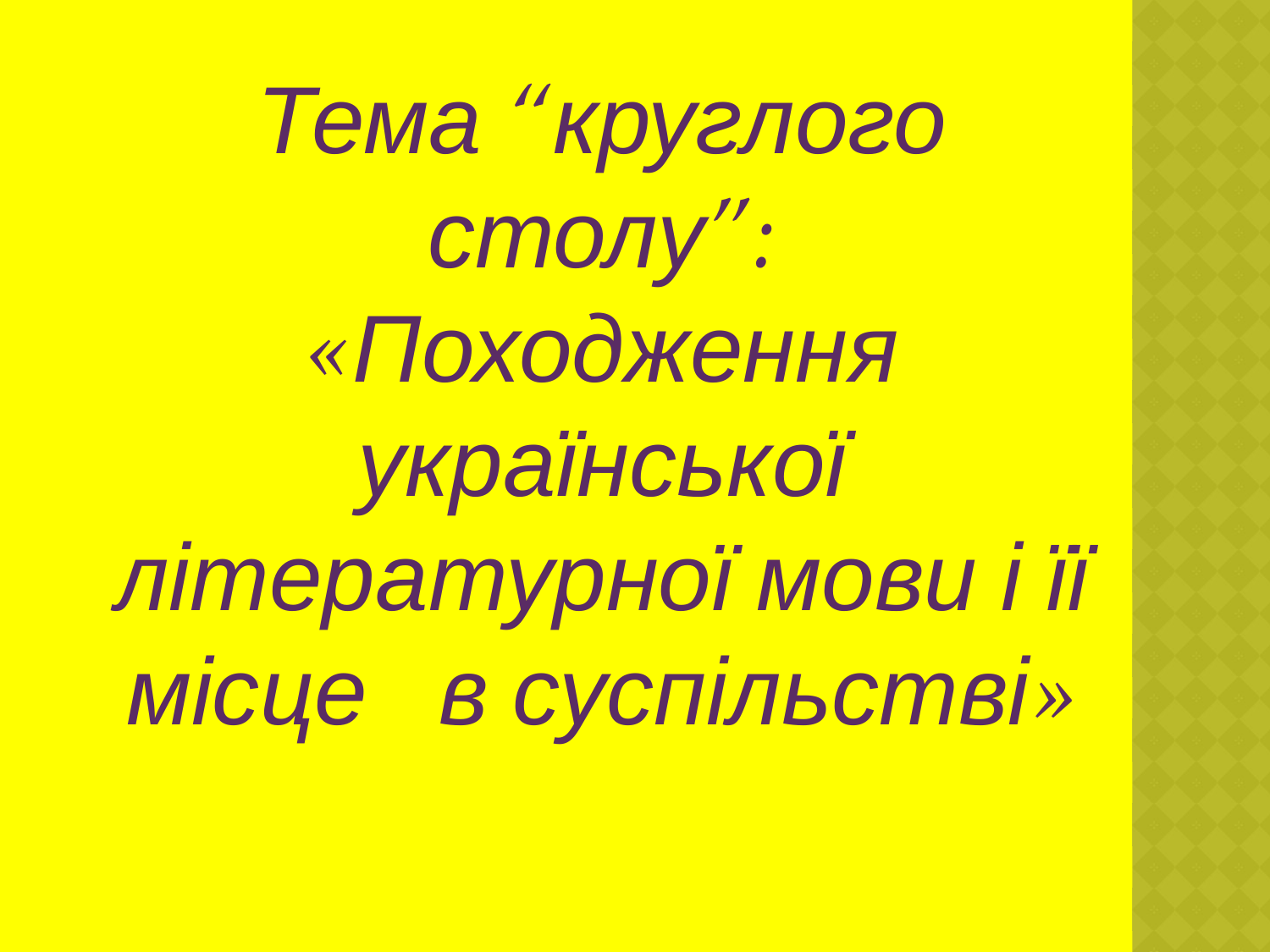

# Тема “круглого столу”: «Походження української літературної мови і її місце   в суспільстві»